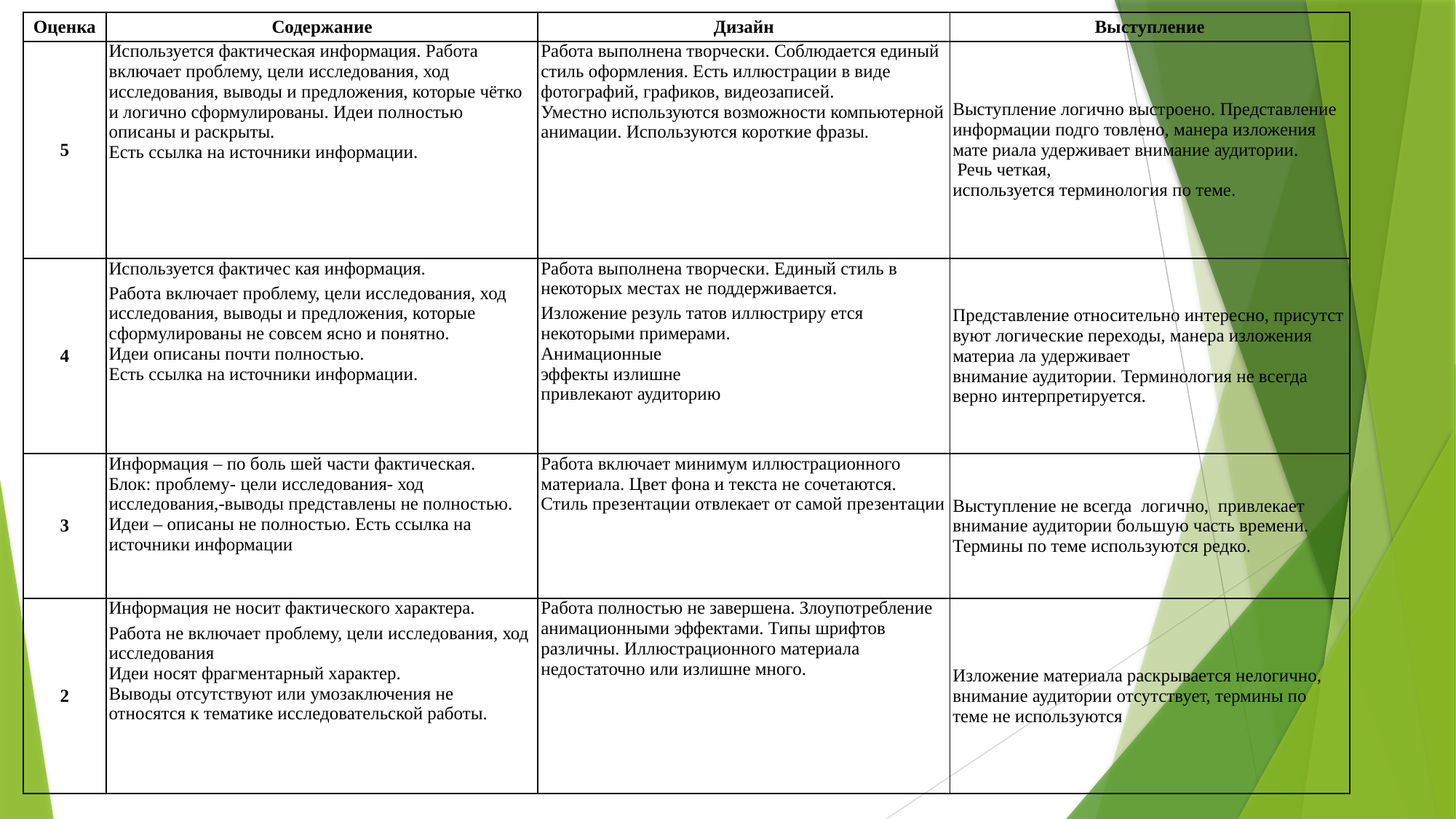

| Оценка | Содержание | Дизайн | Выступление |
| --- | --- | --- | --- |
| 5 | Используется фактическая информация. Работа включает проблему, цели исследования, ход исследования, выводы и предложения, которые чётко и логично сформулированы. Идеи полностью описаны и раскрыты. Есть ссылка на источники информации. | Работа выполнена творчески. Соблюдается единый стиль оформления. Есть иллюстрации в виде фотографий, графиков, видеозаписей. Уместно используются возможности компьютерной анимации. Используются короткие фразы. | Выступление логично выстроено. Представление информации подго товлено, манера изложения мате риала удерживает внимание аудитории. Речь четкая, используется терминология по теме. |
| 4 | Используется фактичес кая информация. Работа включает проблему, цели исследования, ход исследования, выводы и предложения, которые сформулированы не совсем ясно и понятно. Идеи описаны почти полностью. Есть ссылка на источники информации. | Работа выполнена творчески. Единый стиль в некоторых местах не поддерживается. Изложение резуль татов иллюстриру ется некоторыми примерами. Анимационные эффекты излишне привлекают аудиторию | Представление относительно интересно, присутст вуют логические переходы, манера изложения материа ла удерживает внимание аудитории. Терминология не всегда верно интерпретируется. |
| 3 | Информация – по боль шей части фактическая. Блок: проблему- цели исследования- ход исследования,-выводы представлены не полностью. Идеи – описаны не полностью. Есть ссылка на источники информации | Работа включает минимум иллюстрационного материала. Цвет фона и текста не сочетаются. Стиль презентации отвлекает от самой презентации | Выступление не всегда логично, привлекает внимание аудитории большую часть времени. Термины по теме используются редко. |
| 2 | Информация не носит фактического характера. Работа не включает проблему, цели исследования, ход исследования Идеи носят фрагментарный характер. Выводы отсутствуют или умозаключения не относятся к тематике исследовательской работы. | Работа полностью не завершена. Злоупотребление анимационными эффектами. Типы шрифтов различны. Иллюстрационного материала недостаточно или излишне много. | Изложение материала раскрывается нелогично, внимание аудитории отсутствует, термины по теме не используются |